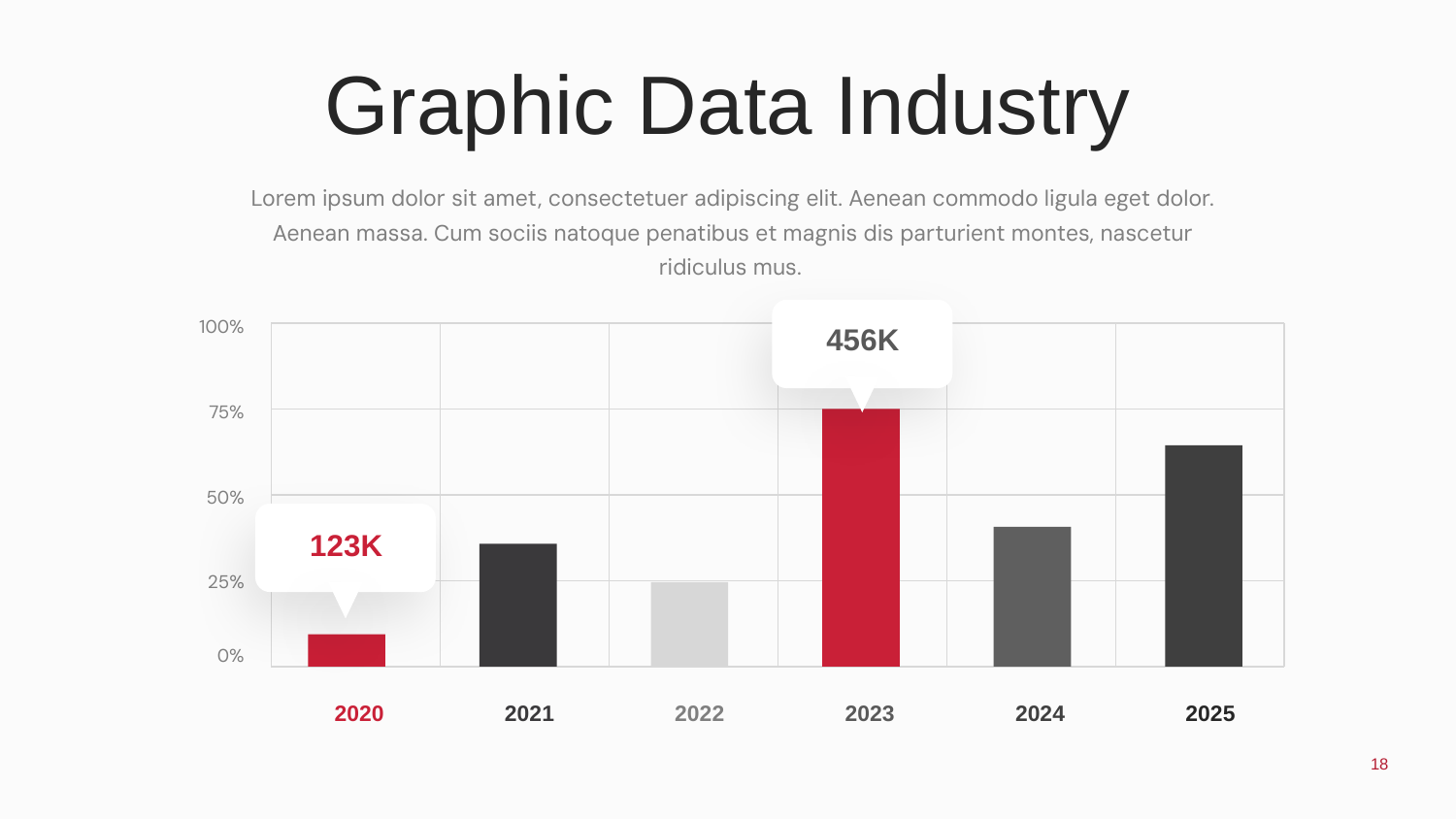

Graphic Data Industry
Lorem ipsum dolor sit amet, consectetuer adipiscing elit. Aenean commodo ligula eget dolor. Aenean massa. Cum sociis natoque penatibus et magnis dis parturient montes, nascetur ridiculus mus.

100%
75%

50%

25%

0%
2020
2021
2022
2023
2024
2025
456K

123K